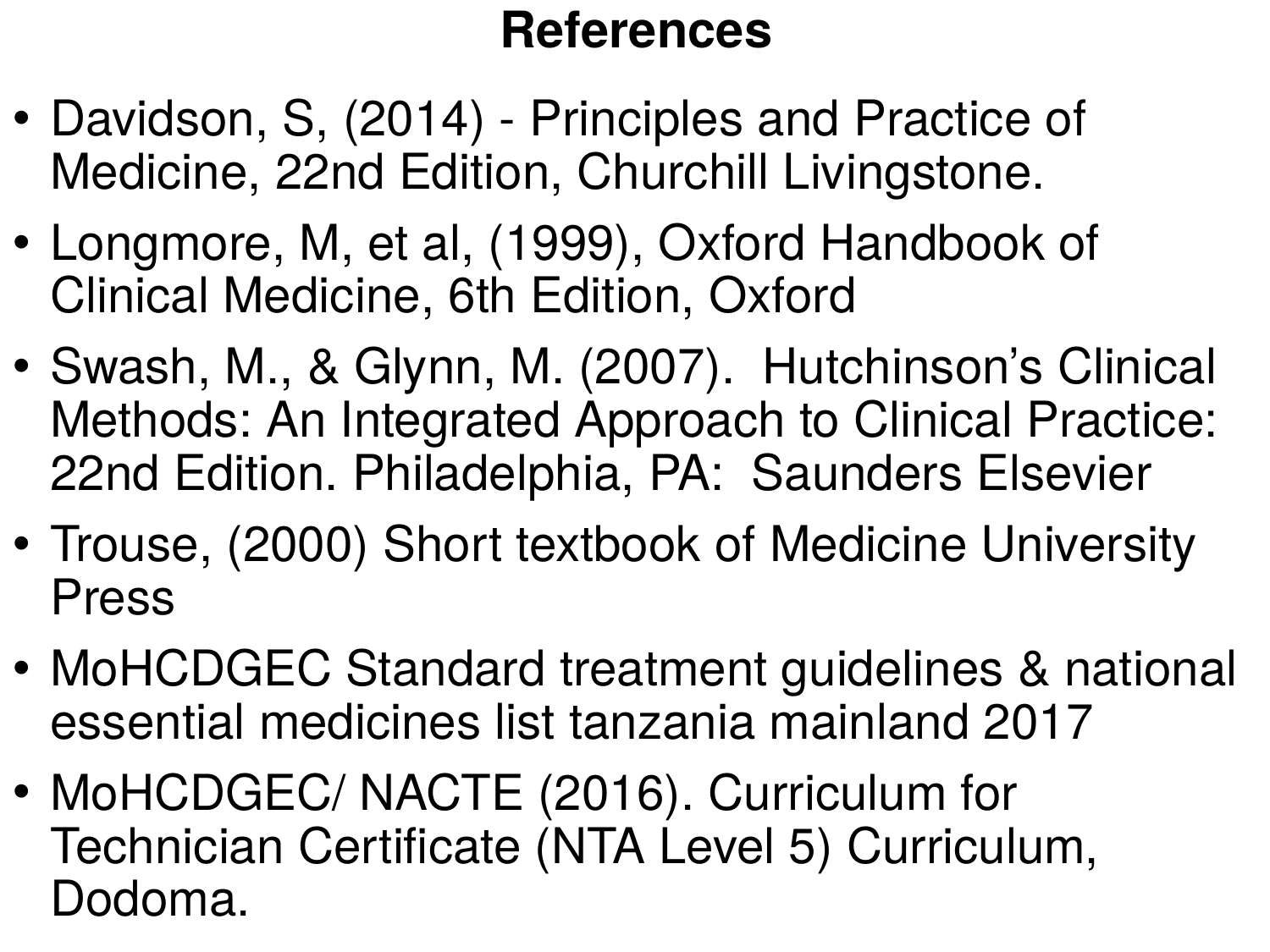

# References
Davidson, S, (2014) - Principles and Practice of Medicine, 22nd Edition, Churchill Livingstone.
Longmore, M, et al, (1999), Oxford Handbook of Clinical Medicine, 6th Edition, Oxford
Swash, M., & Glynn, M. (2007).  Hutchinson’s Clinical Methods: An Integrated Approach to Clinical Practice: 22nd Edition. Philadelphia, PA:  Saunders Elsevier
Trouse, (2000) Short textbook of Medicine University Press
MoHCDGEC Standard treatment guidelines & national essential medicines list tanzania mainland 2017
MoHCDGEC/ NACTE (2016). Curriculum for Technician Certificate (NTA Level 5) Curriculum, Dodoma.